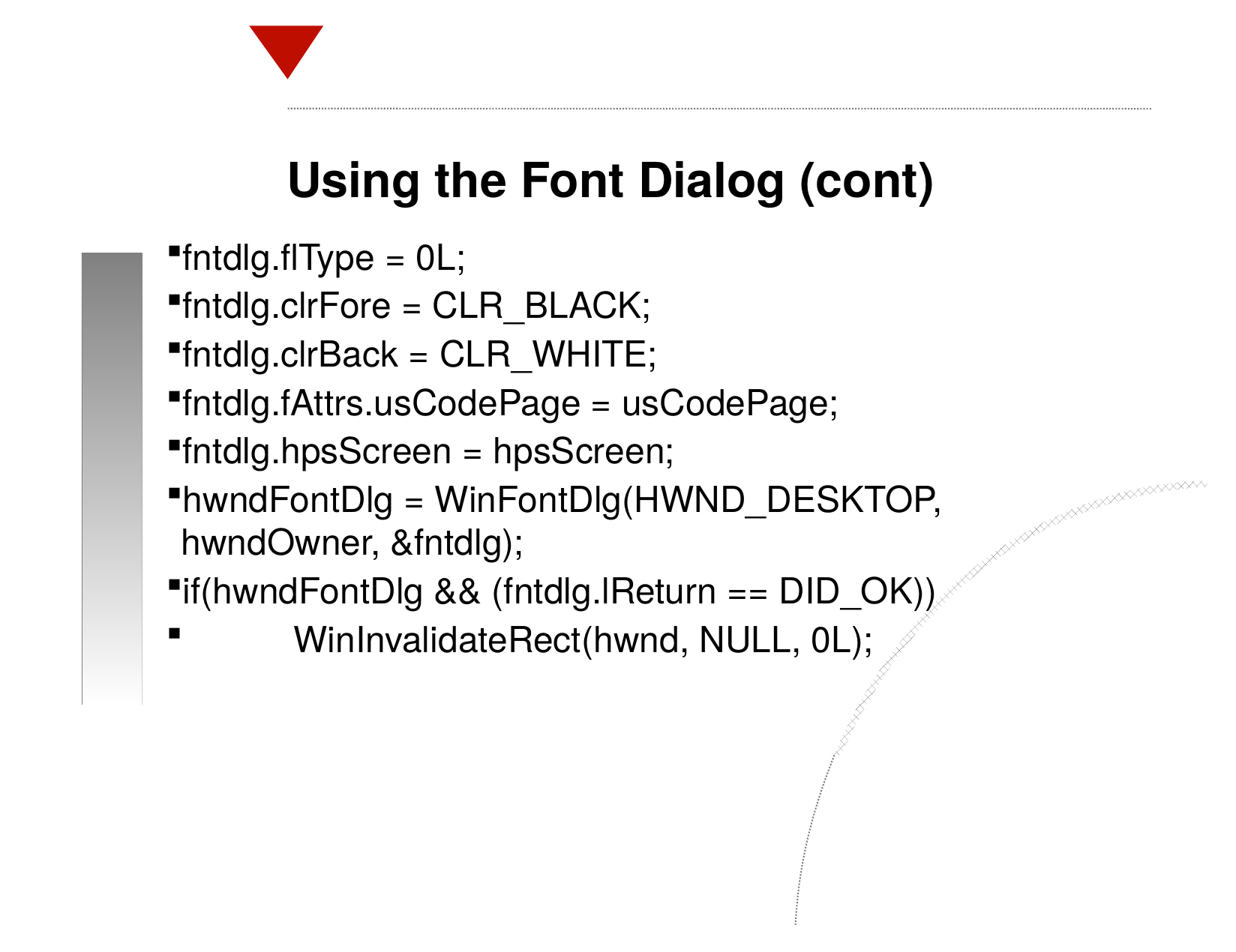

Using the Font Dialog (cont)
fntdlg.flType = 0L;
fntdlg.clrFore = CLR_BLACK;
fntdlg.clrBack = CLR_WHITE;
fntdlg.fAttrs.usCodePage = usCodePage;
fntdlg.hpsScreen = hpsScreen;
hwndFontDlg = WinFontDlg(HWND_DESKTOP, hwndOwner, &fntdlg);
if(hwndFontDlg && (fntdlg.lReturn == DID_OK))
	WinInvalidateRect(hwnd, NULL, 0L);